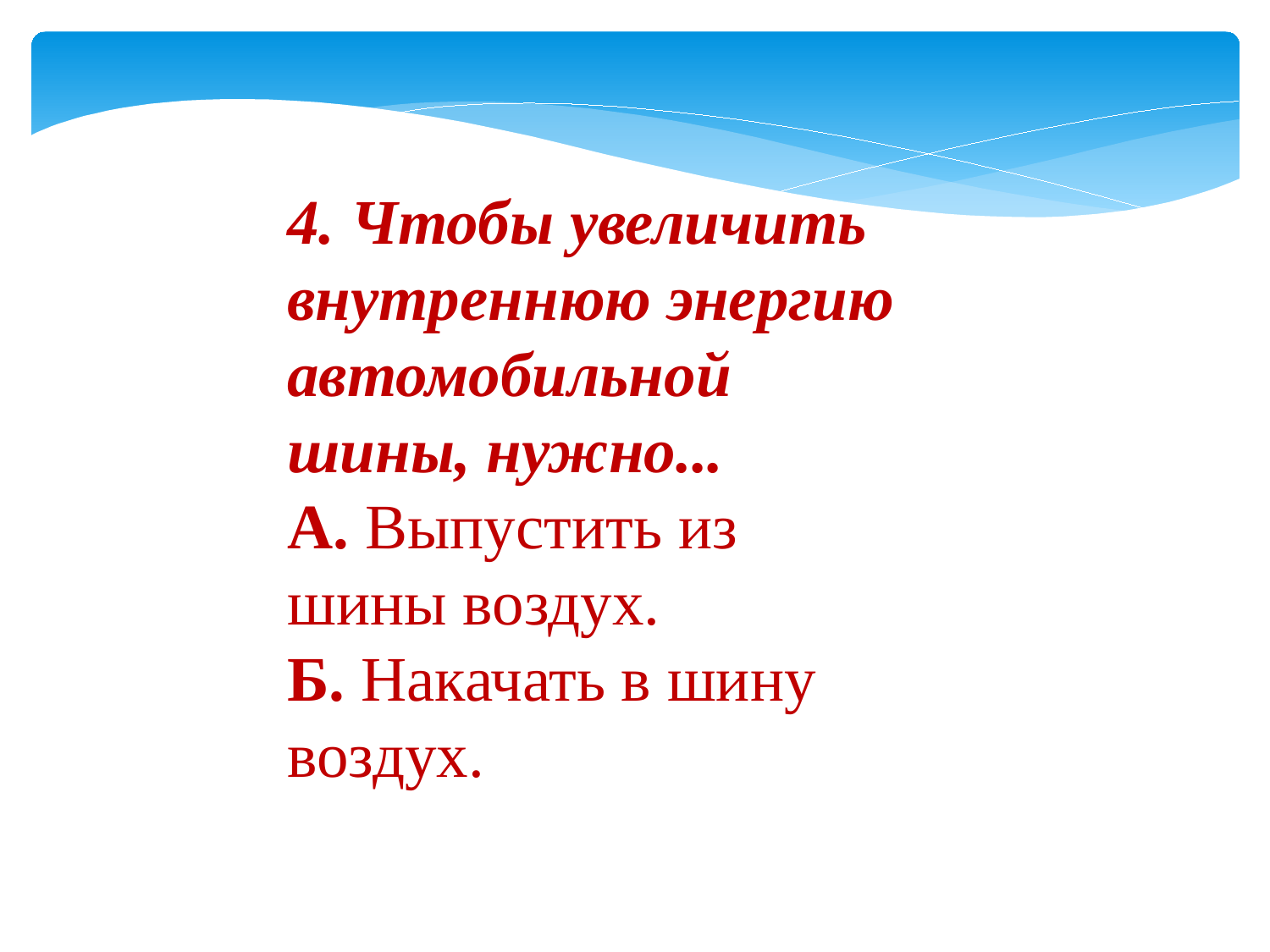

4. Чтобы увеличить внутреннюю энергию автомобильной шины, нужно...
А. Выпустить из шины воздух.
Б. Накачать в шину воздух.